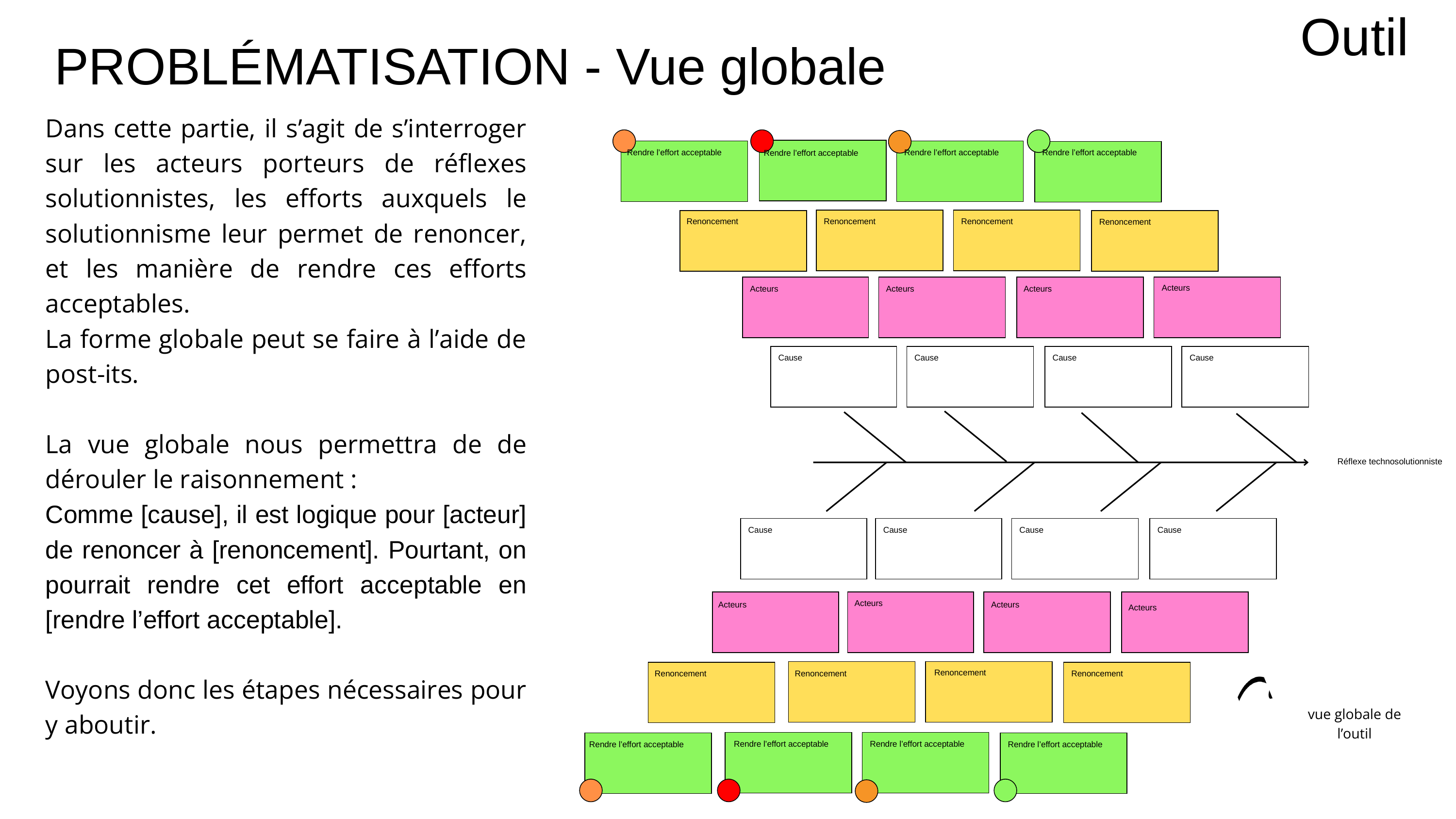

Outil
PROBLÉMATISATION - Vue globale
Dans cette partie, il s’agit de s’interroger sur les acteurs porteurs de réflexes solutionnistes, les efforts auxquels le solutionnisme leur permet de renoncer, et les manière de rendre ces efforts acceptables.
La forme globale peut se faire à l’aide de post-its.

La vue globale nous permettra de de dérouler le raisonnement :
Comme [cause], il est logique pour [acteur] de renoncer à [renoncement]. Pourtant, on pourrait rendre cet effort acceptable en [rendre l’effort acceptable].

Voyons donc les étapes nécessaires pour y aboutir.

Rendre l’effort acceptable
Rendre l’effort acceptable
Rendre l’effort acceptable
Rendre l’effort acceptable

Renoncement
Renoncement
Renoncement
Renoncement

Acteurs
Acteurs
Acteurs
Acteurs

Cause
Cause
Cause
Cause

Réflexe technosolutionniste

Cause
Cause
Cause
Cause

Acteurs

Acteurs

Acteurs

Acteurs

Renoncement
Renoncement
Renoncement
Renoncement

vue globale de l’outil

Rendre l’effort acceptable
Rendre l’effort acceptable
Rendre l’effort acceptable
Rendre l’effort acceptable